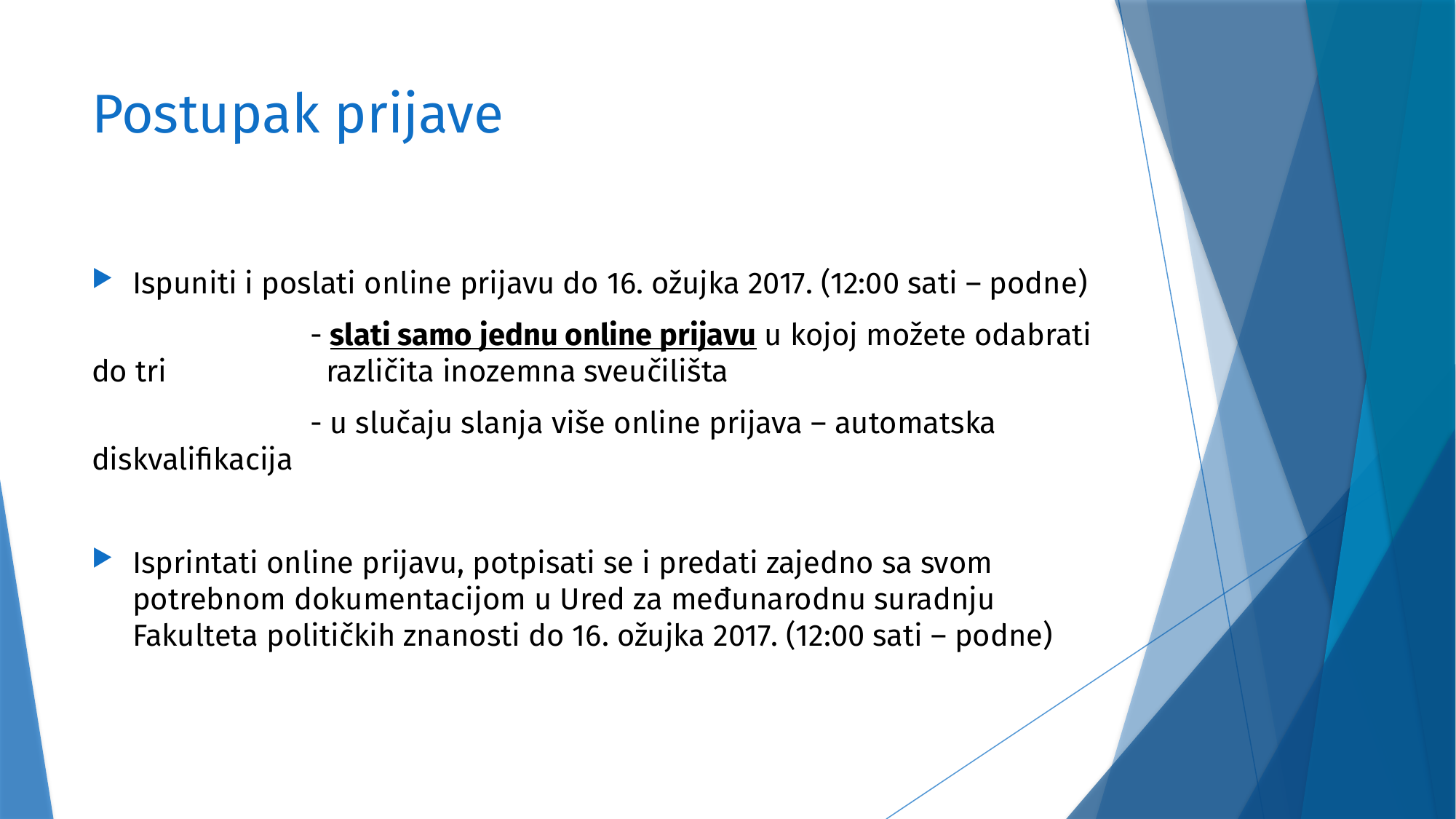

# Postupak prijave
Ispuniti i poslati online prijavu do 16. ožujka 2017. (12:00 sati – podne)
		- slati samo jednu online prijavu u kojoj možete odabrati do tri 		  različita inozemna sveučilišta
		- u slučaju slanja više online prijava – automatska diskvalifikacija

Isprintati online prijavu, potpisati se i predati zajedno sa svom potrebnom dokumentacijom u Ured za međunarodnu suradnju Fakulteta političkih znanosti do 16. ožujka 2017. (12:00 sati – podne)